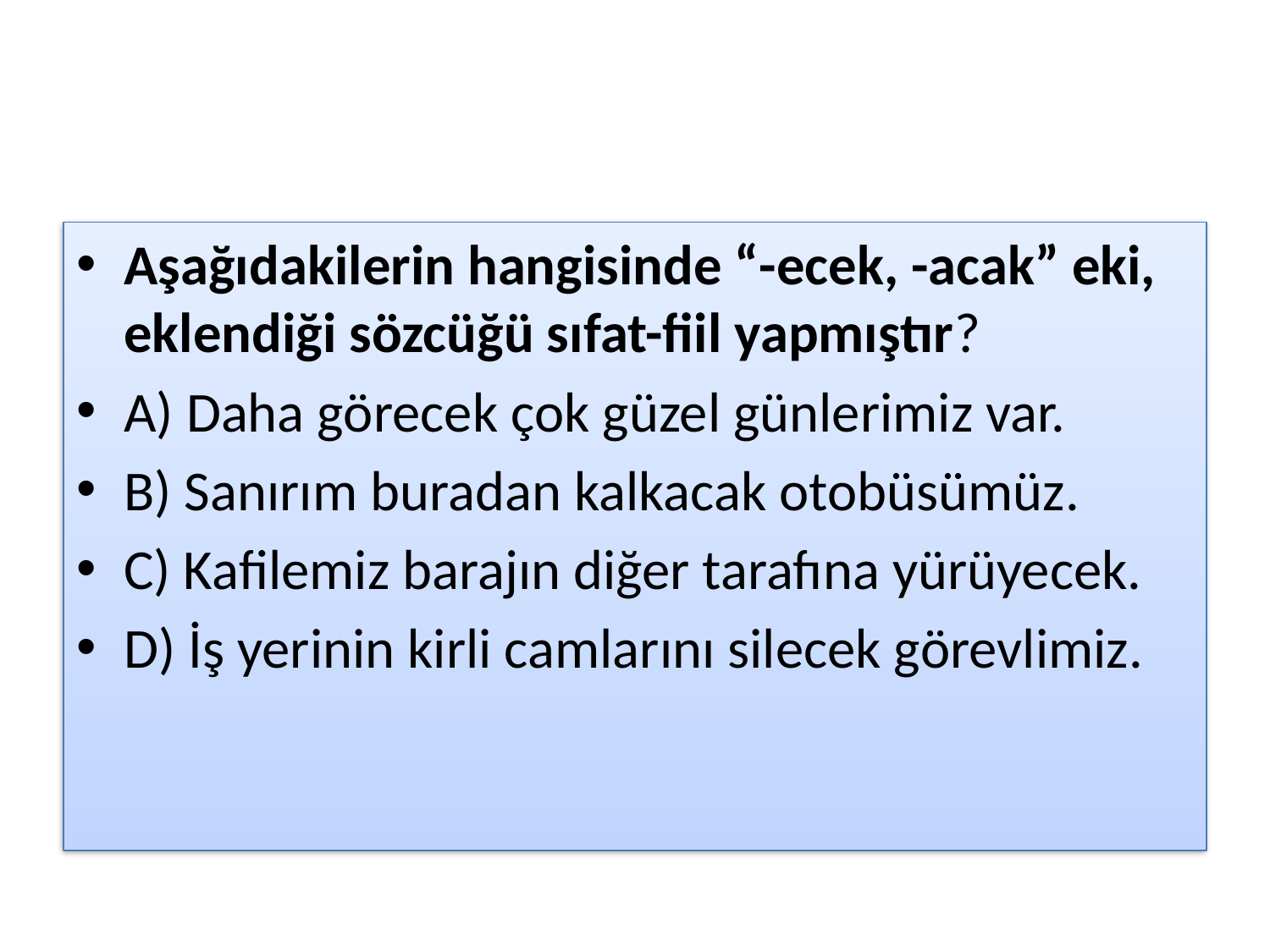

#
Aşağıdakilerin hangisinde “-ecek, -acak” eki, eklendiği sözcüğü sıfat-fiil yapmıştır?
A) Daha görecek çok güzel günlerimiz var.
B) Sanırım buradan kalkacak otobüsümüz.
C) Kafilemiz barajın diğer tarafına yürüyecek.
D) İş yerinin kirli camlarını silecek görevlimiz.